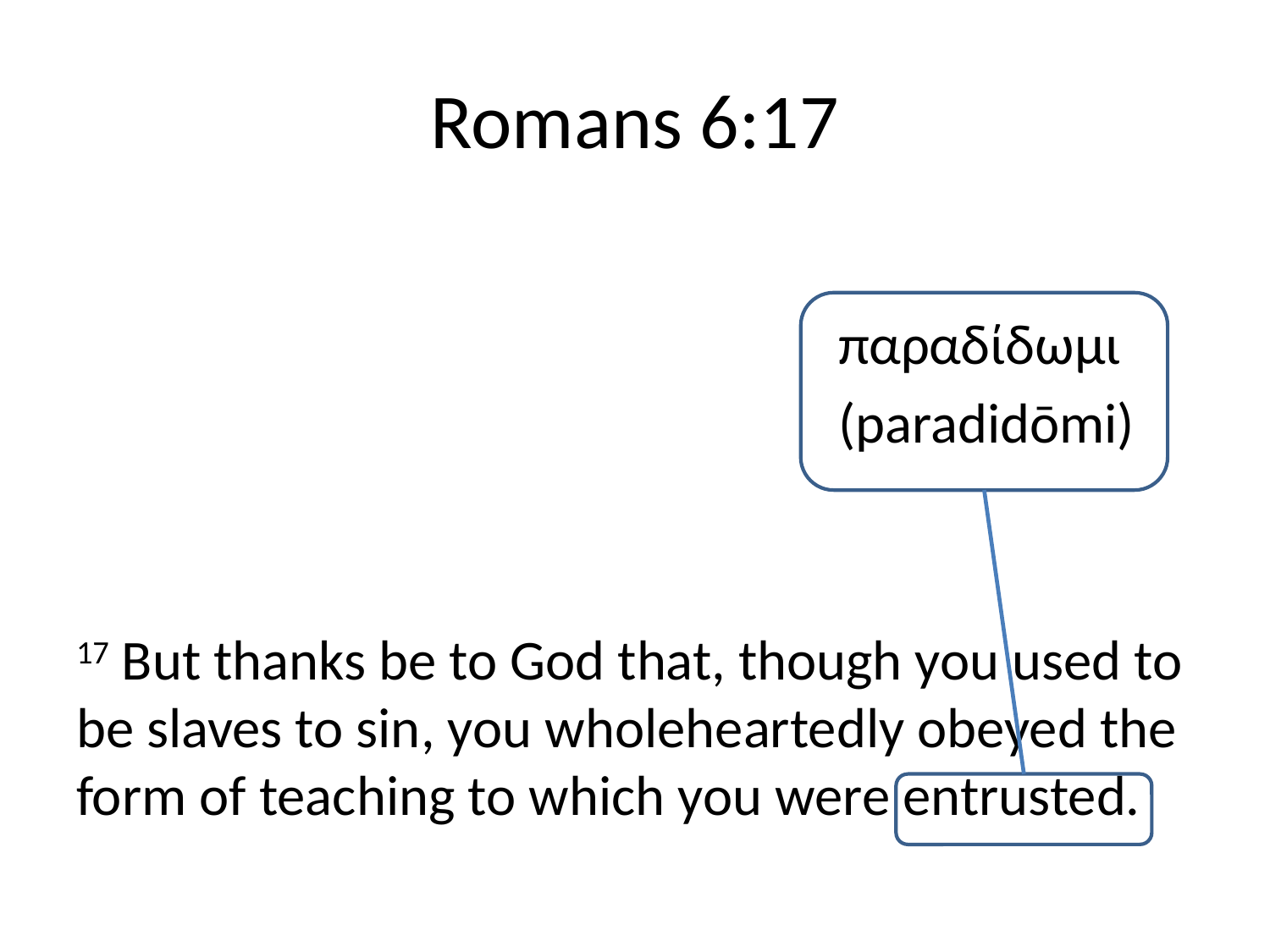

# Romans 6:17

						παραδίδωμι
						(paradidōmi)

17 But thanks be to God that, though you used to be slaves to sin, you wholeheartedly obeyed the form of teaching to which you were entrusted.